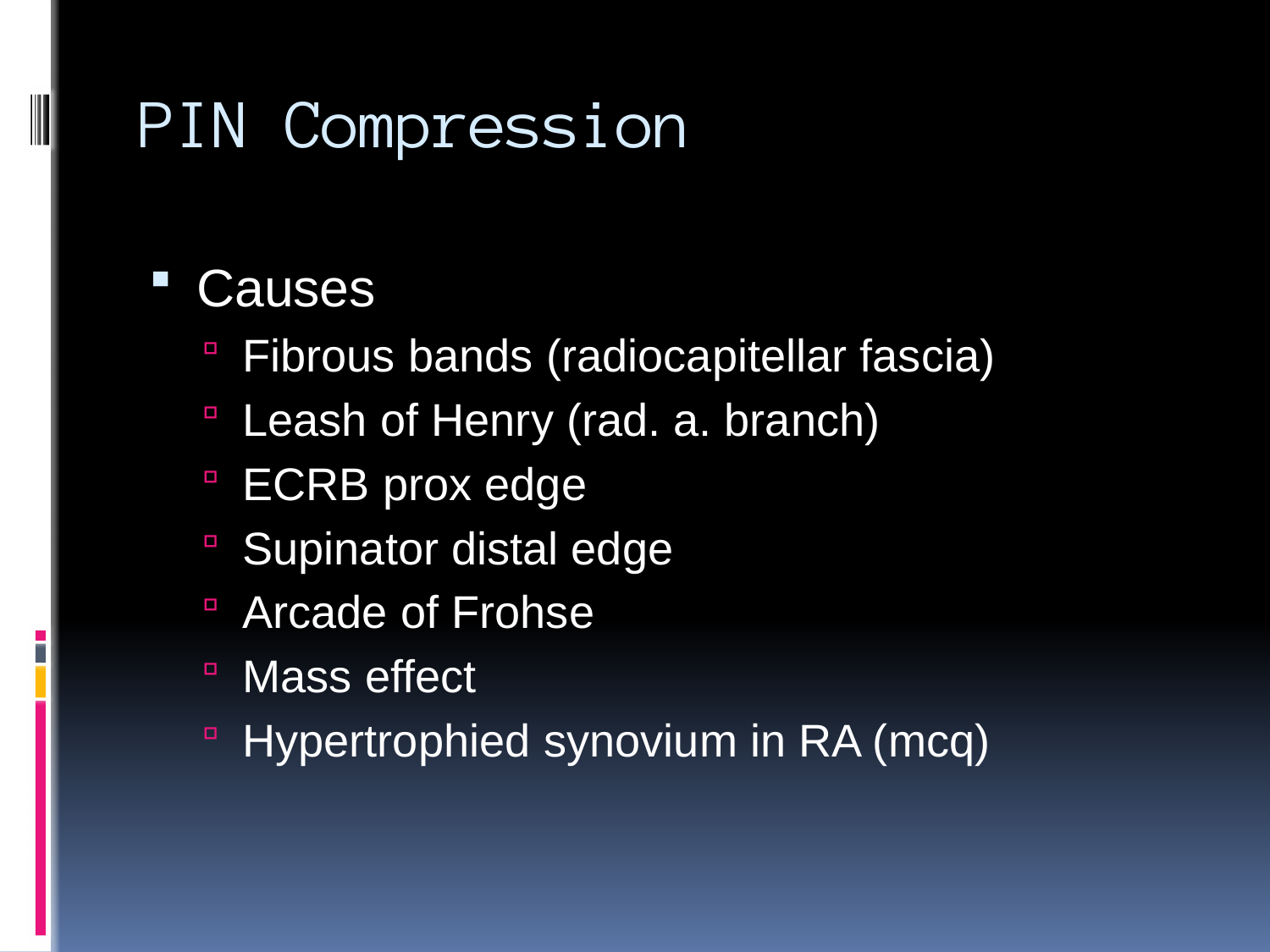

# PIN Compression
Causes
Fibrous bands (radiocapitellar fascia)
Leash of Henry (rad. a. branch)
ECRB prox edge
Supinator distal edge
Arcade of Frohse
Mass effect
Hypertrophied synovium in RA (mcq)